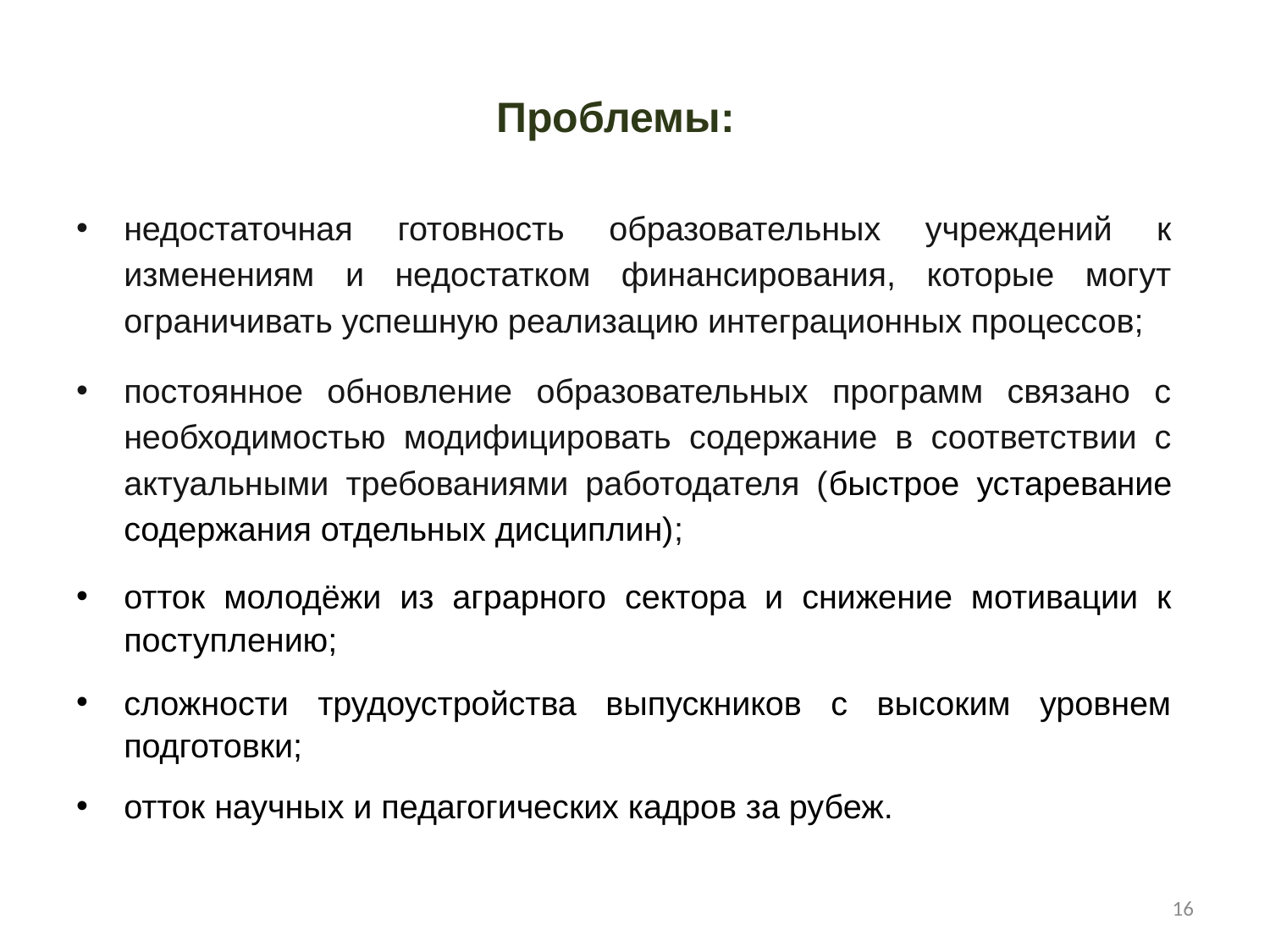

# Проблемы:
недостаточная готовность образовательных учреждений к изменениям и недостатком финансирования, которые могут ограничивать успешную реализацию интеграционных процессов;
постоянное обновление образовательных программ связано с необходимостью модифицировать содержание в соответствии с актуальными требованиями работодателя (быстрое устаревание содержания отдельных дисциплин);
отток молодёжи из аграрного сектора и снижение мотивации к поступлению;
сложности трудоустройства выпускников с высоким уровнем подготовки;
отток научных и педагогических кадров за рубеж.

16